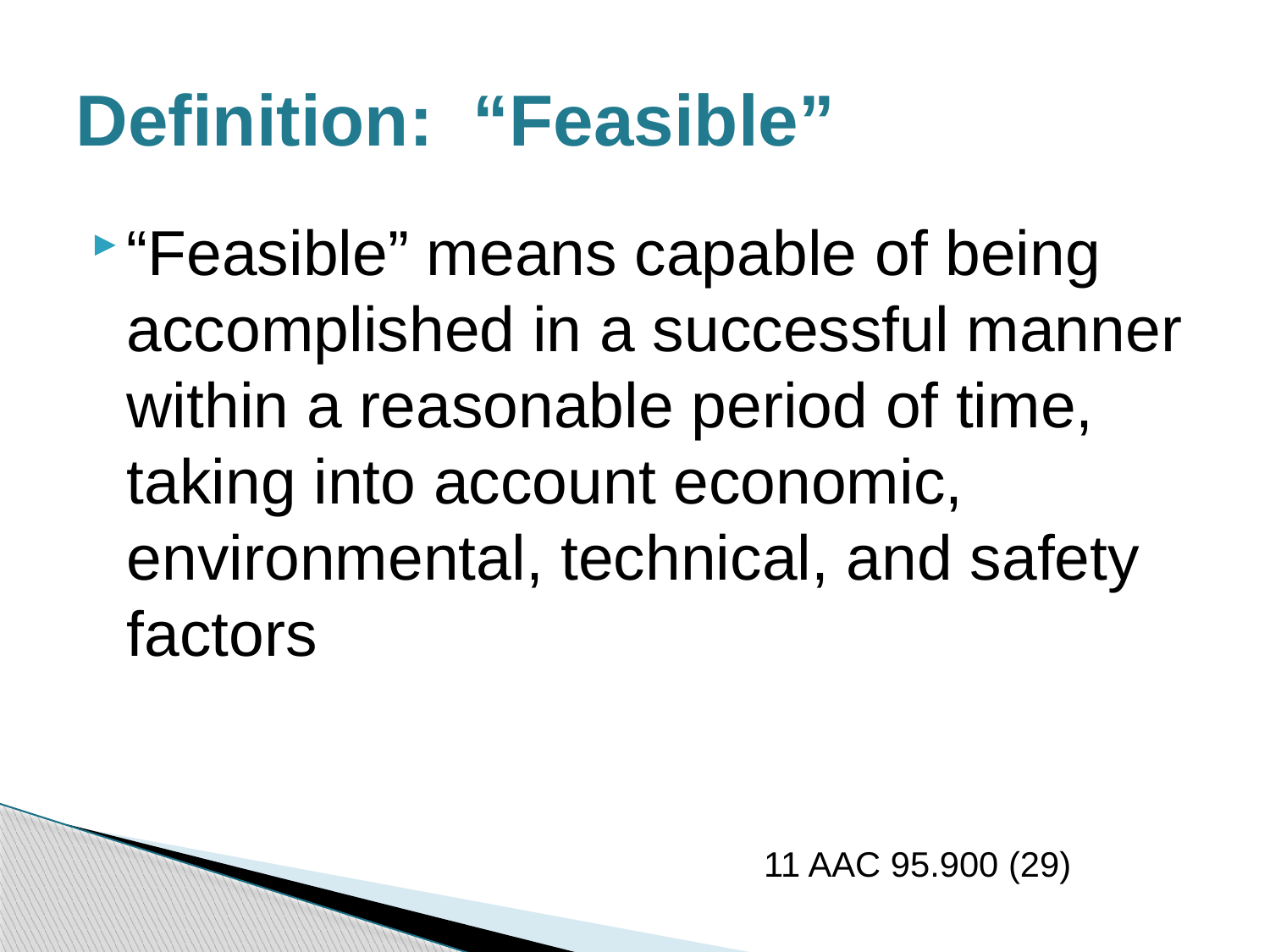

# Definition:  “Feasible”
“Feasible” means capable of being accomplished in a successful manner within a reasonable period of time, taking into account economic, environmental, technical, and safety factors
11 AAC 95.900 (29)